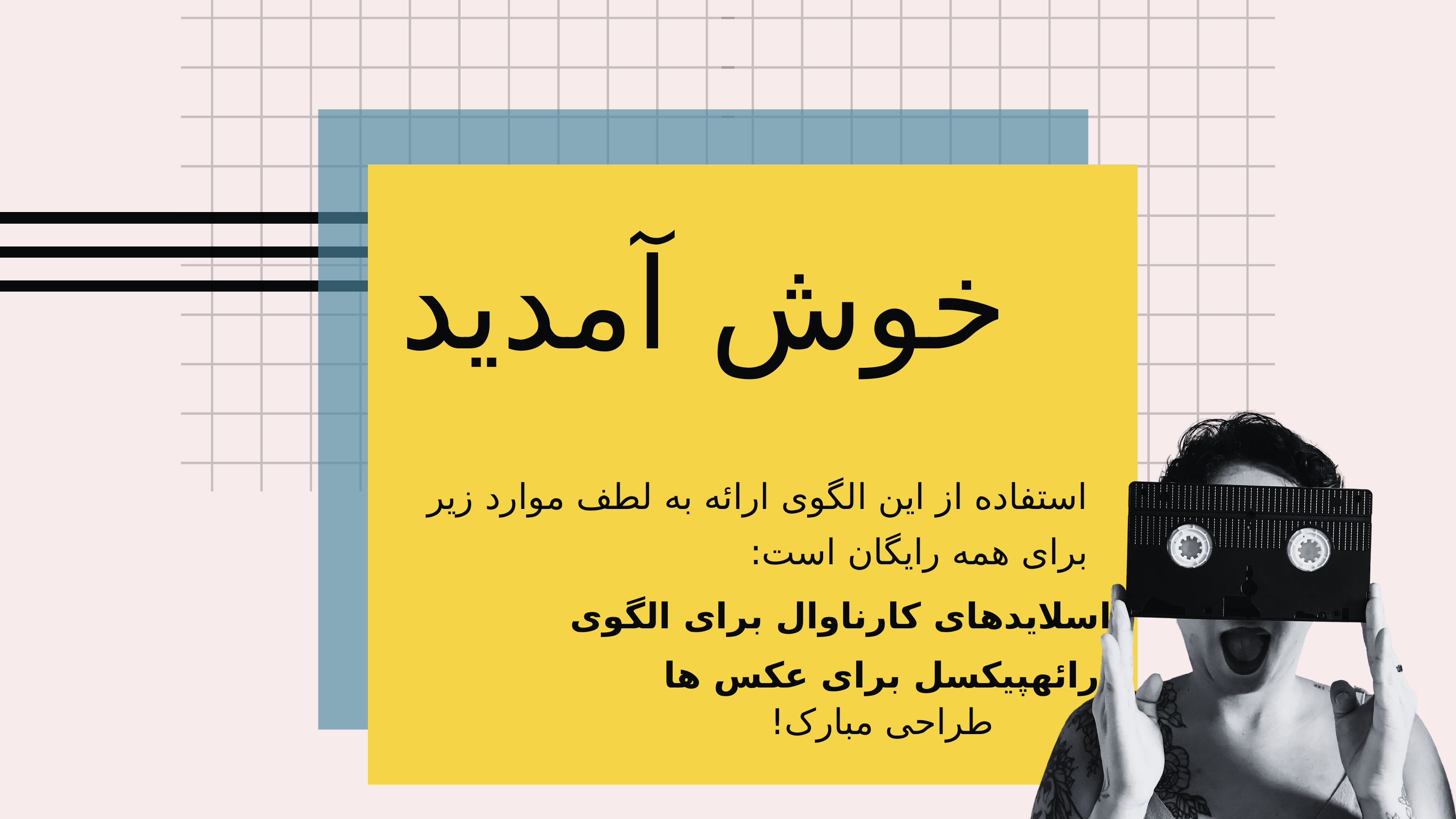

خوش آمدید

استفاده از این الگوی ارائه به لطف موارد زیر برای همه رایگان است:
اسلایدهای کارناوال برای الگوی ارائهپیکسل برای عکس ها
طراحی مبارک!